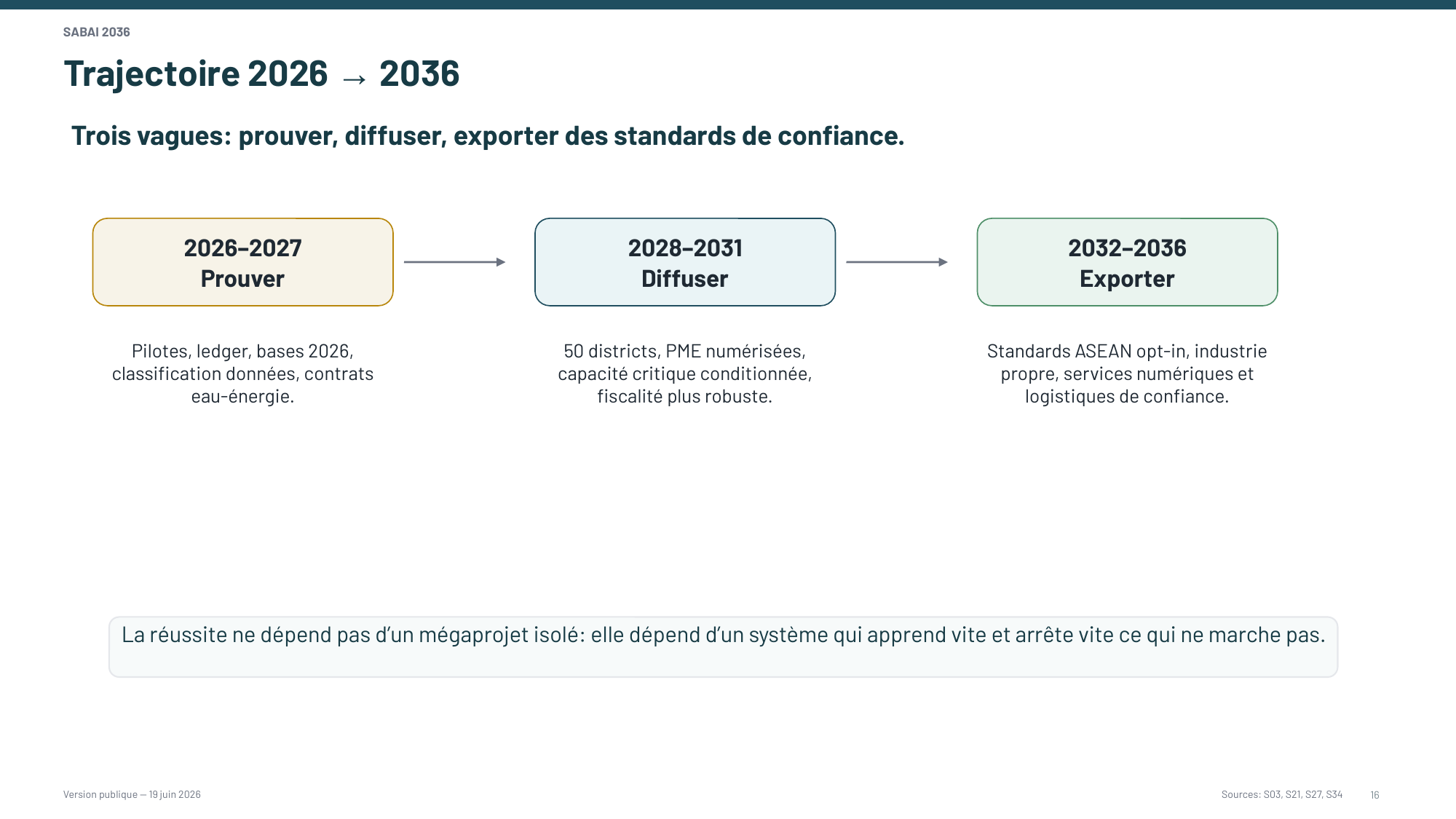

SABAI 2036
Trajectoire 2026 → 2036
Trois vagues: prouver, diffuser, exporter des standards de confiance.
2026–2027
Prouver
2028–2031
Diffuser
2032–2036
Exporter

Pilotes, ledger, bases 2026, classification données, contrats eau-énergie.
50 districts, PME numérisées, capacité critique conditionnée, fiscalité plus robuste.
Standards ASEAN opt-in, industrie propre, services numériques et logistiques de confiance.
La réussite ne dépend pas d’un mégaprojet isolé: elle dépend d’un système qui apprend vite et arrête vite ce qui ne marche pas.
16
Version publique — 19 juin 2026
Sources: S03, S21, S27, S34